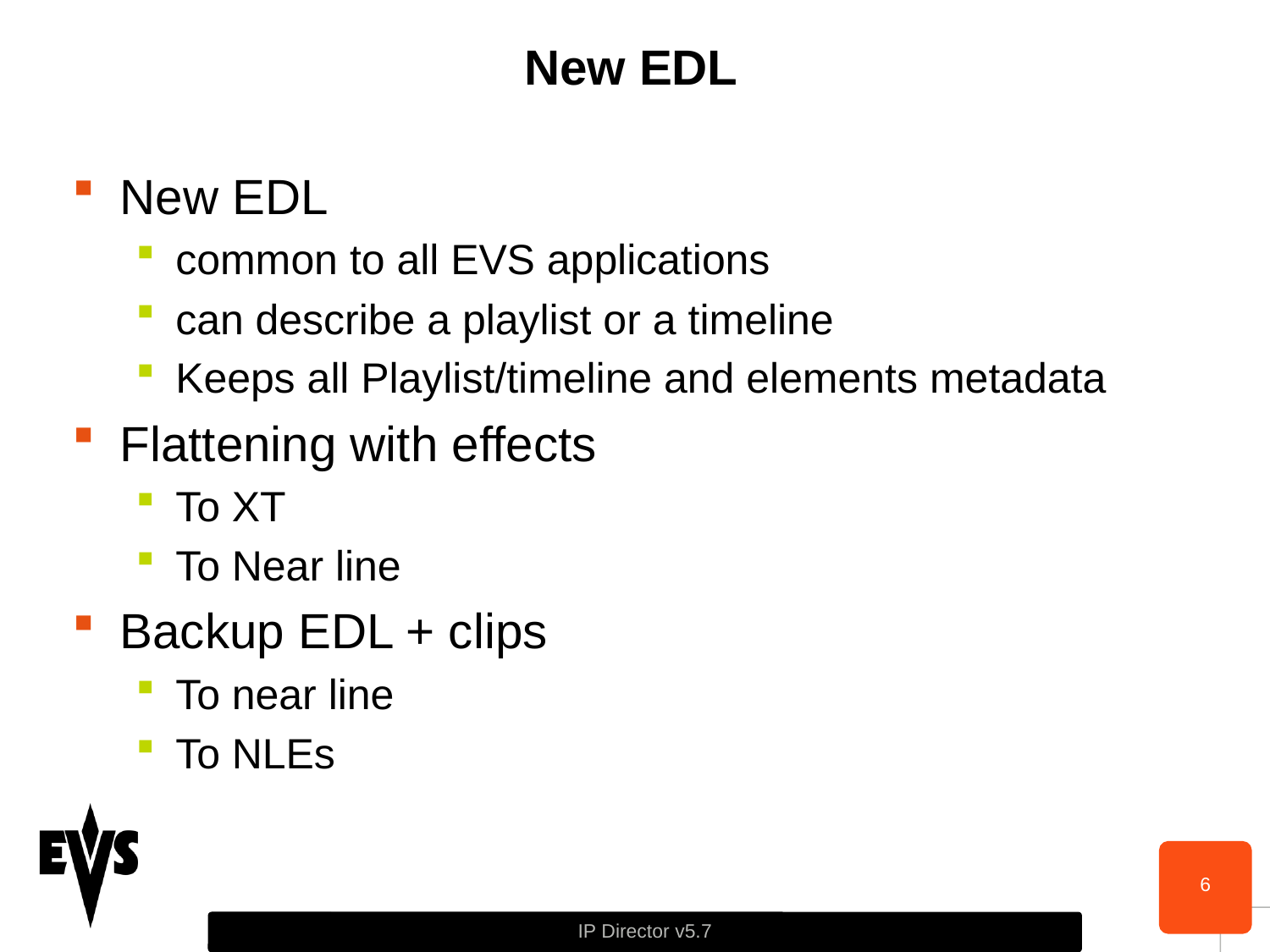

# New EDL
New EDL
common to all EVS applications
can describe a playlist or a timeline
Keeps all Playlist/timeline and elements metadata
Flattening with effects
To XT
To Near line
Backup EDL + clips
To near line
To NLEs

IP Director v5.7